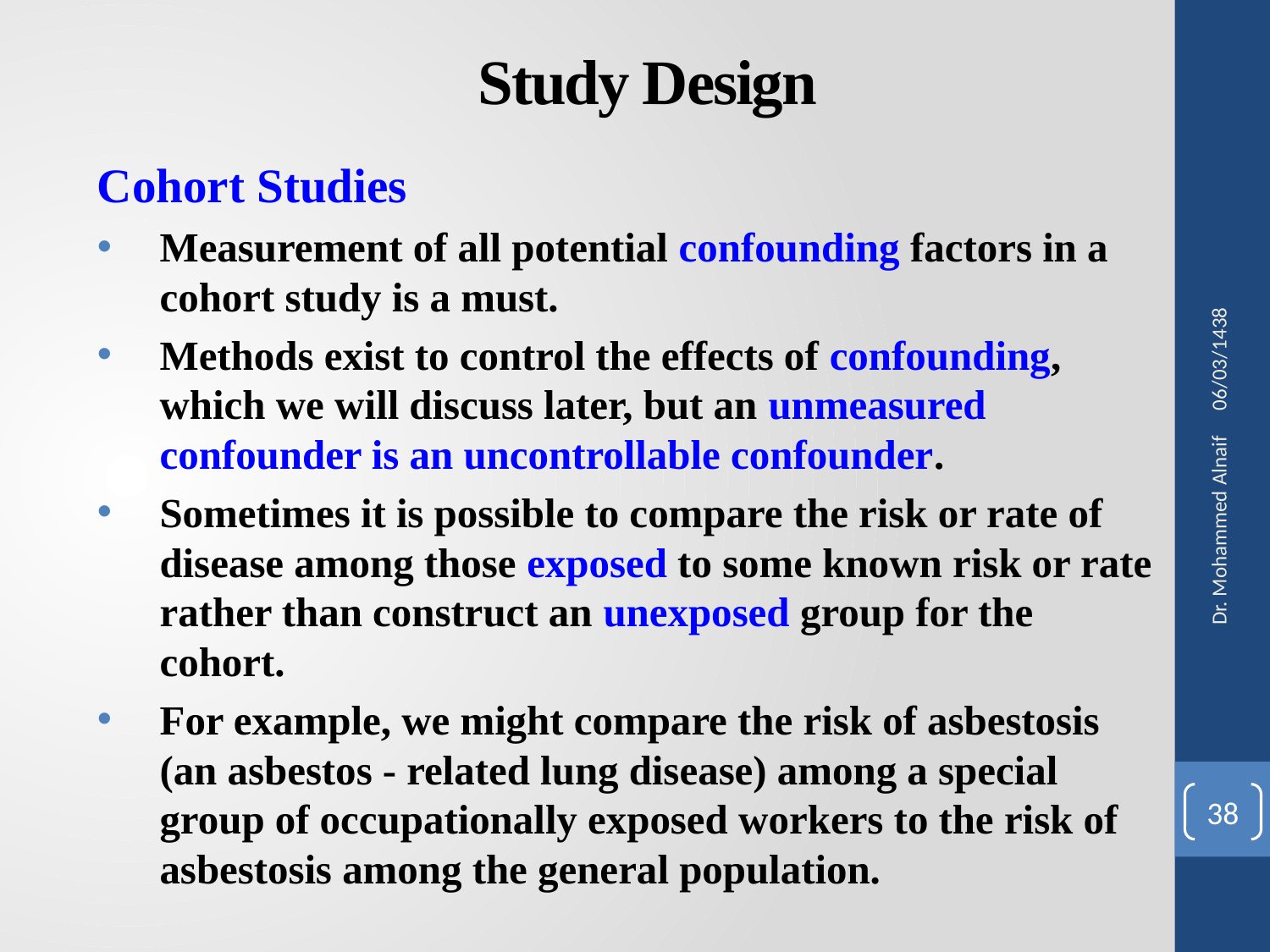

# Study Design
Cohort Studies
Measurement of all potential confounding factors in a cohort study is a must.
Methods exist to control the effects of confounding, which we will discuss later, but an unmeasured confounder is an uncontrollable confounder.
Sometimes it is possible to compare the risk or rate of disease among those exposed to some known risk or rate rather than construct an unexposed group for the cohort.
For example, we might compare the risk of asbestosis (an asbestos - related lung disease) among a special group of occupationally exposed workers to the risk of asbestosis among the general population.
06/03/1438
Dr. Mohammed Alnaif
38